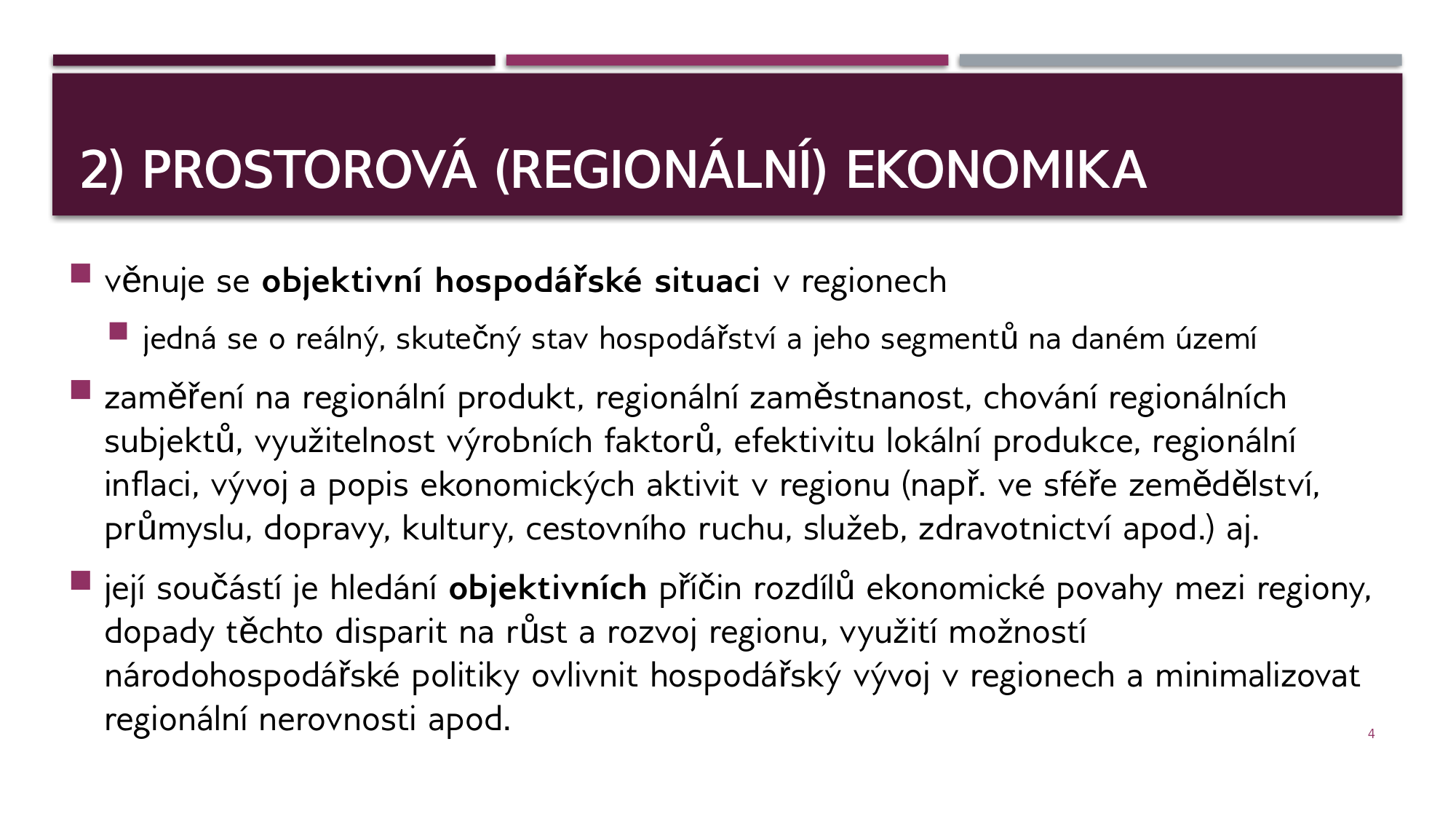

# 2) PROSTOROVÁ (regionální) Ekonomika
věnuje se objektivní hospodářské situaci v regionech
jedná se o reálný, skutečný stav hospodářství a jeho segmentů na daném území
zaměření na regionální produkt, regionální zaměstnanost, chování regionálních subjektů, využitelnost výrobních faktorů, efektivitu lokální produkce, regionální inflaci, vývoj a popis ekonomických aktivit v regionu (např. ve sféře zemědělství, průmyslu, dopravy, kultury, cestovního ruchu, služeb, zdravotnictví apod.) aj.
její součástí je hledání objektivních příčin rozdílů ekonomické povahy mezi regiony, dopady těchto disparit na růst a rozvoj regionu, využití možností národohospodářské politiky ovlivnit hospodářský vývoj v regionech a minimalizovat regionální nerovnosti apod.
4